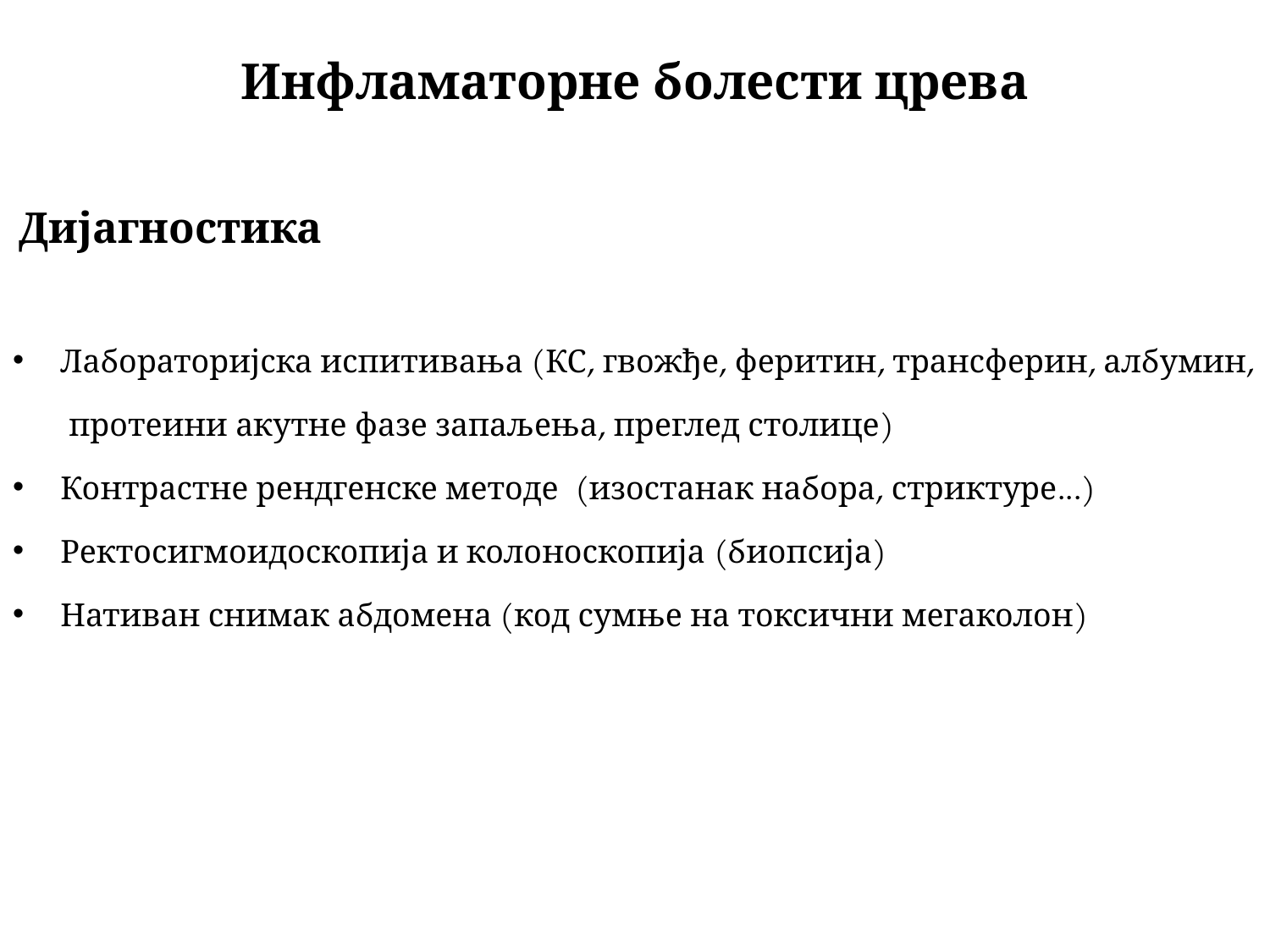

# Инфламаторне болести црева
 Дијагностика

Лабораторијска испитивања (КС, гвожђе, феритин, трансферин, албумин,
       протеини акутне фазе запаљења, преглед столице)
Контрастне рендгенске методе  (изостанак набора, стриктуре...)
Ректосигмоидоскопија и колоноскопија (биопсија)
Нативан снимак абдомена (код сумње на токсични мегаколон)